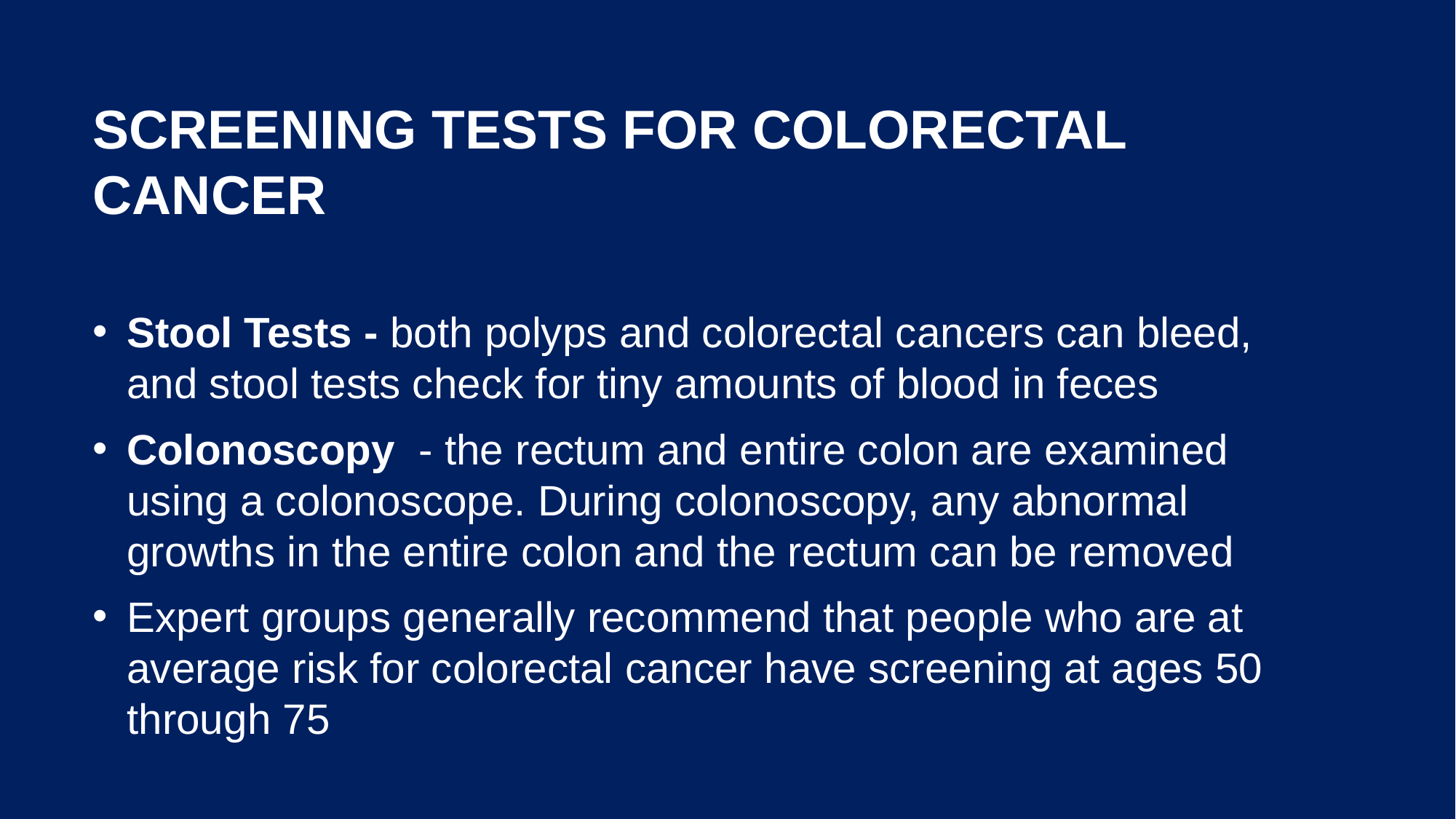

# Screening Tests for Colorectal Cancer

Stool Tests - both polyps and colorectal cancers can bleed, and stool tests check for tiny amounts of blood in feces
Colonoscopy  - the rectum and entire colon are examined using a colonoscope. During colonoscopy, any abnormal growths in the entire colon and the rectum can be removed
Expert groups generally recommend that people who are at average risk for colorectal cancer have screening at ages 50 through 75